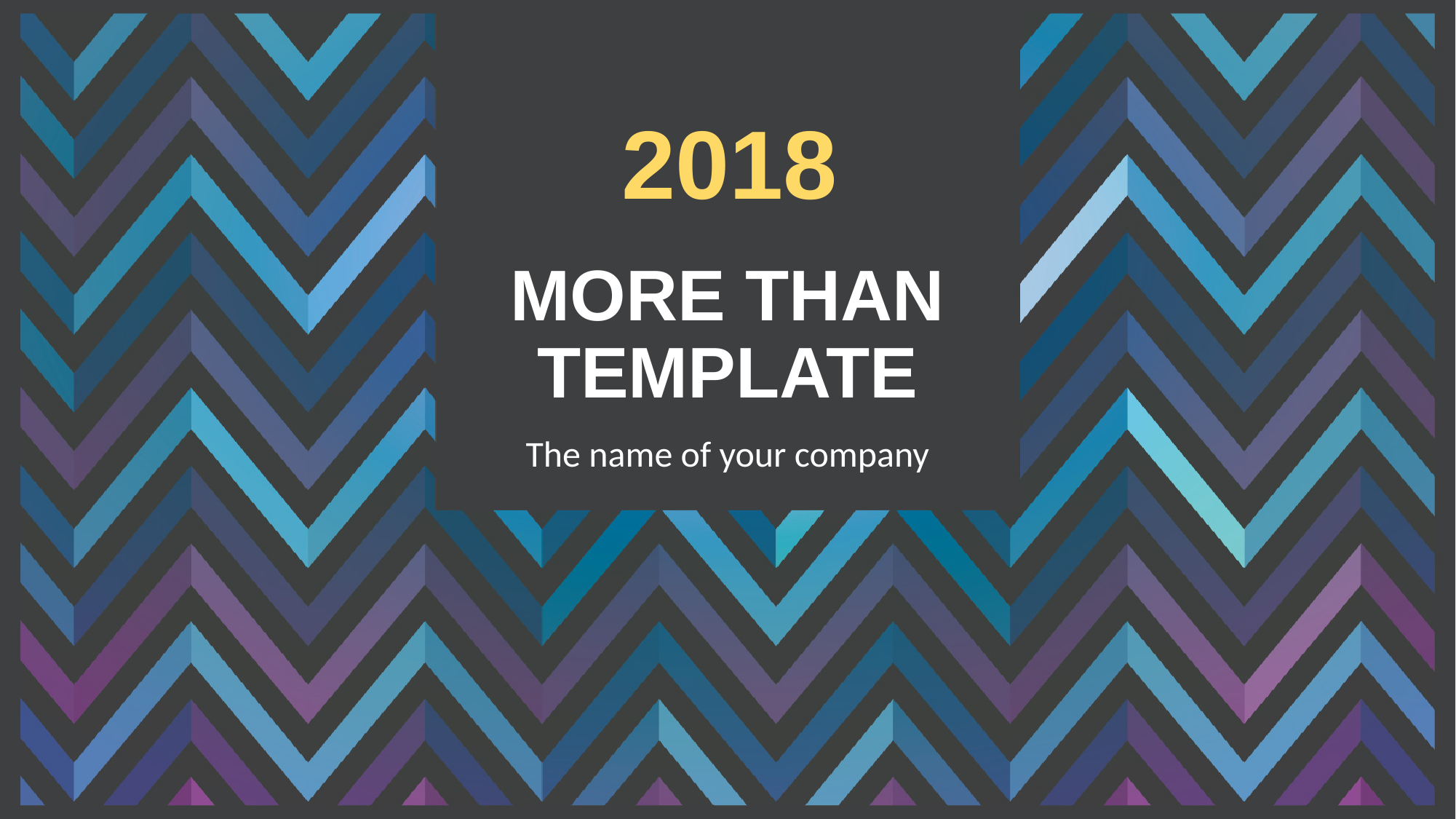

2018
# MORE THAN
TEMPLATE
The name of your company